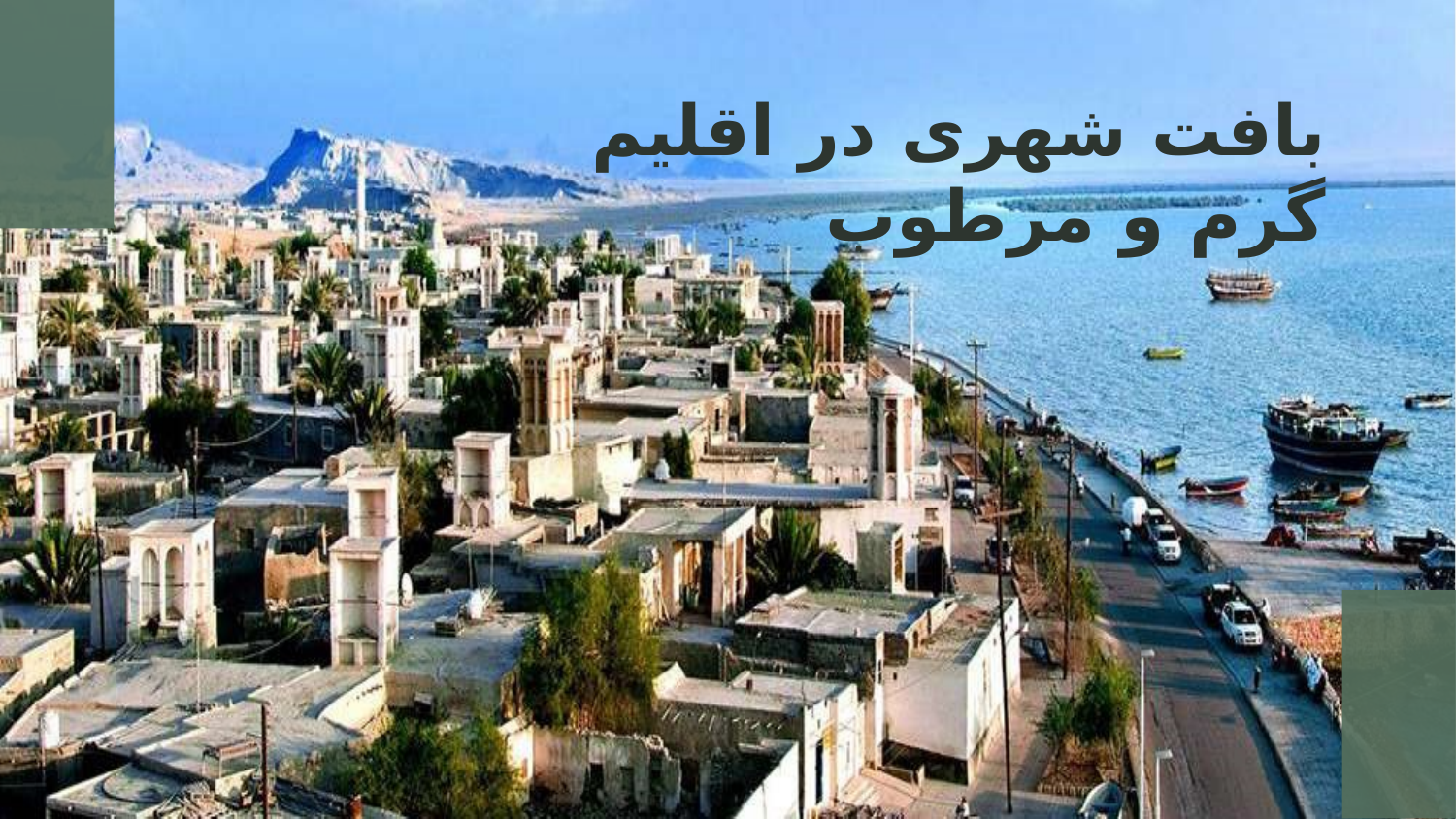

# بافت شهری در اقلیم گرم و مرطوب